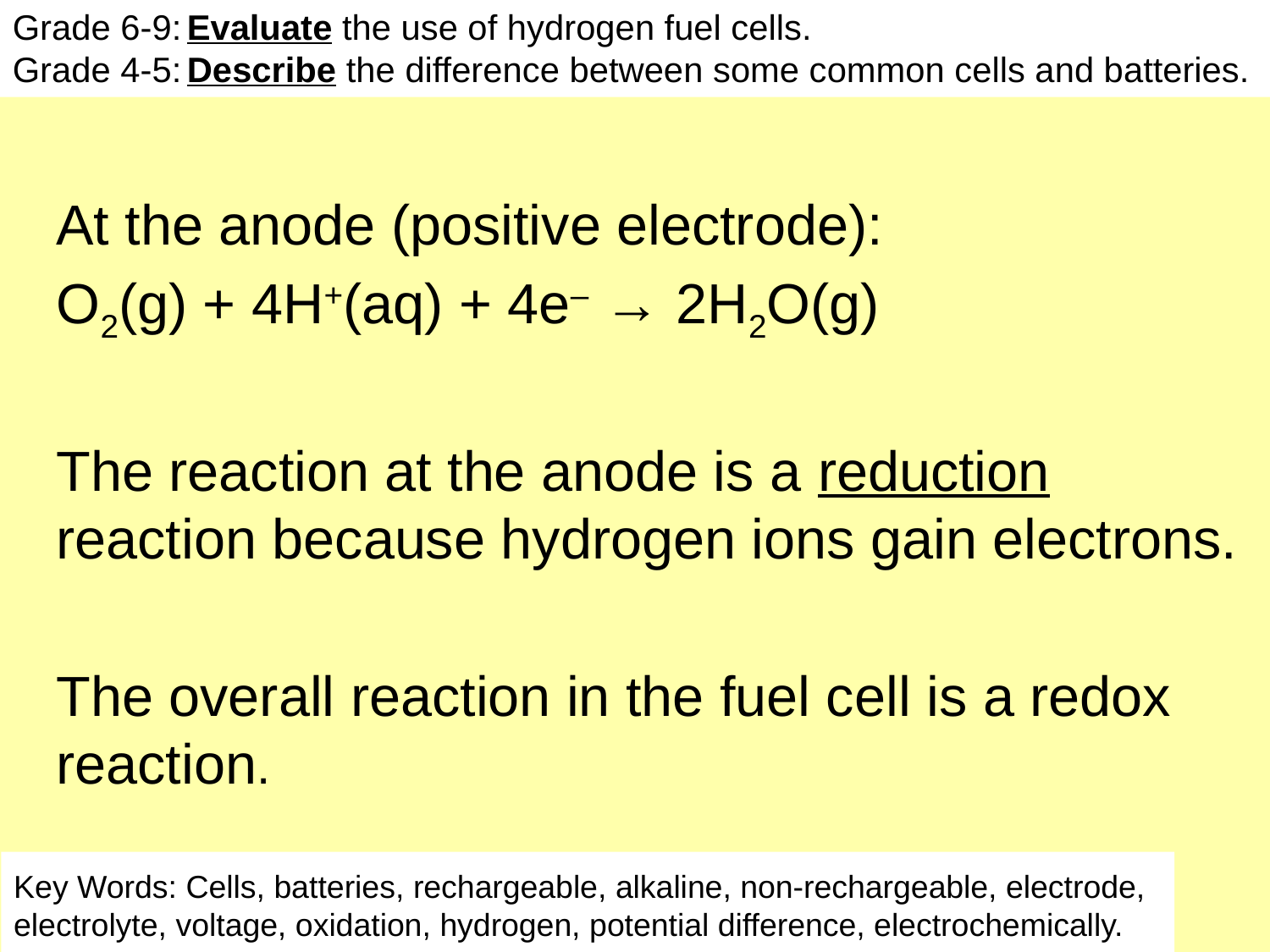

Aspire: Evaluate the use of hydrogen fuel cells.
Challenge: Describe some common cells and batteries.
Grade 6-9: Evaluate the use of hydrogen fuel cells.
Grade 4-5: Describe the difference between some common cells and batteries.

At the anode (positive electrode):
O2(g) + 4H+(aq) + 4e– → 2H2O(g)

The reaction at the anode is a reduction reaction because hydrogen ions gain electrons.

The overall reaction in the fuel cell is a redox reaction.

Key Words: Cells, batteries, rechargeable, alkaline, non-rechargeable, electrode,
electrolyte, voltage, oxidation, hydrogen, potential difference, electrochemically.